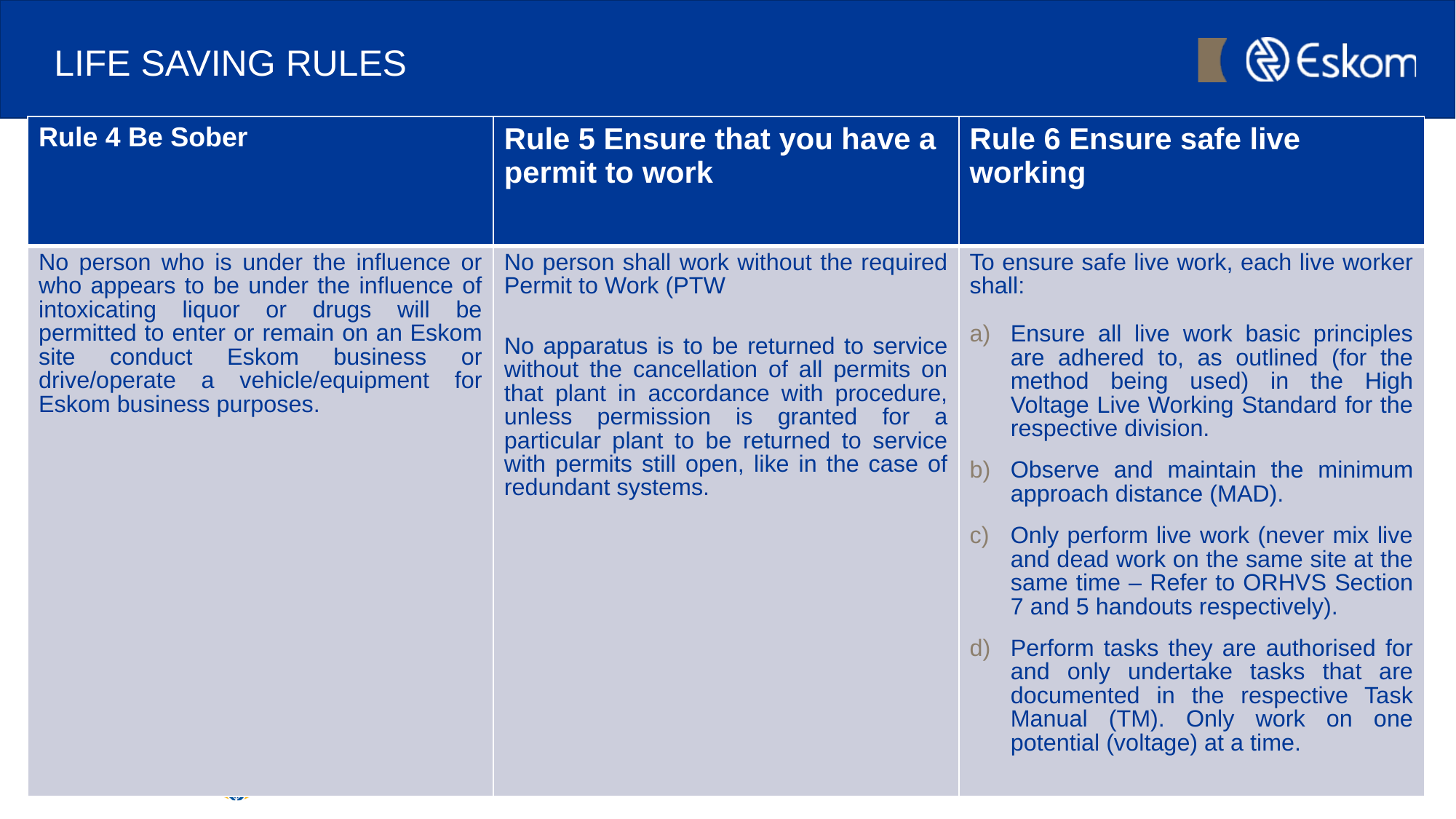

# LIFE SAVING RULES
| Rule 4 Be Sober | Rule 5 Ensure that you have a permit to work | Rule 6 Ensure safe live working |
| --- | --- | --- |
| No person who is under the influence or who appears to be under the influence of intoxicating liquor or drugs will be permitted to enter or remain on an Eskom site conduct Eskom business or drive/operate a vehicle/equipment for Eskom business purposes. | No person shall work without the required Permit to Work (PTW No apparatus is to be returned to service without the cancellation of all permits on that plant in accordance with procedure, unless permission is granted for a particular plant to be returned to service with permits still open, like in the case of redundant systems. | To ensure safe live work, each live worker shall: Ensure all live work basic principles are adhered to, as outlined (for the method being used) in the High Voltage Live Working Standard for the respective division. Observe and maintain the minimum approach distance (MAD). Only perform live work (never mix live and dead work on the same site at the same time – Refer to ORHVS Section 7 and 5 handouts respectively). Perform tasks they are authorised for and only undertake tasks that are documented in the respective Task Manual (TM). Only work on one potential (voltage) at a time. |

4